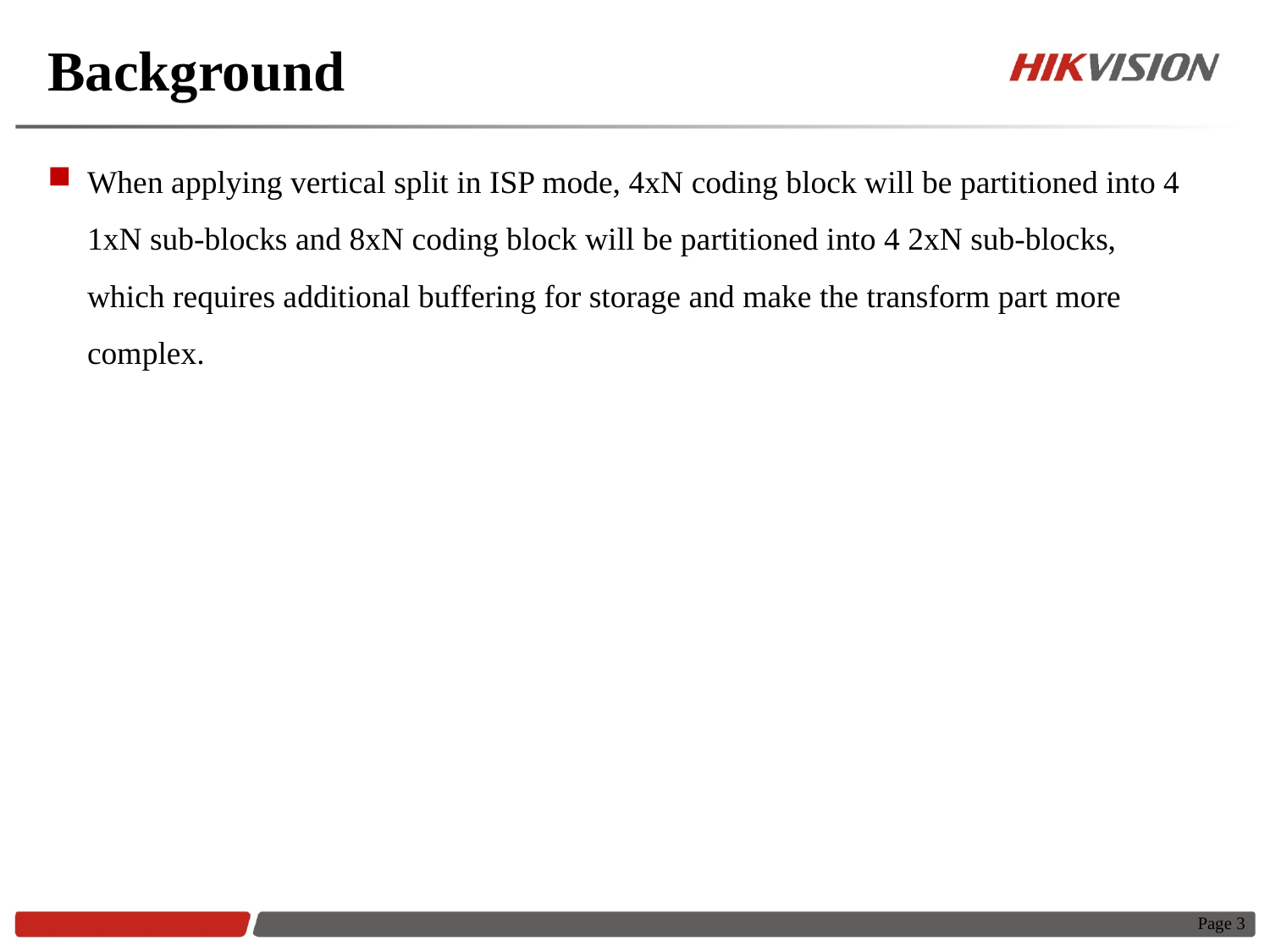

# Background
When applying vertical split in ISP mode, 4xN coding block will be partitioned into 4 1xN sub-blocks and 8xN coding block will be partitioned into 4 2xN sub-blocks, which requires additional buffering for storage and make the transform part more complex.
Page 3